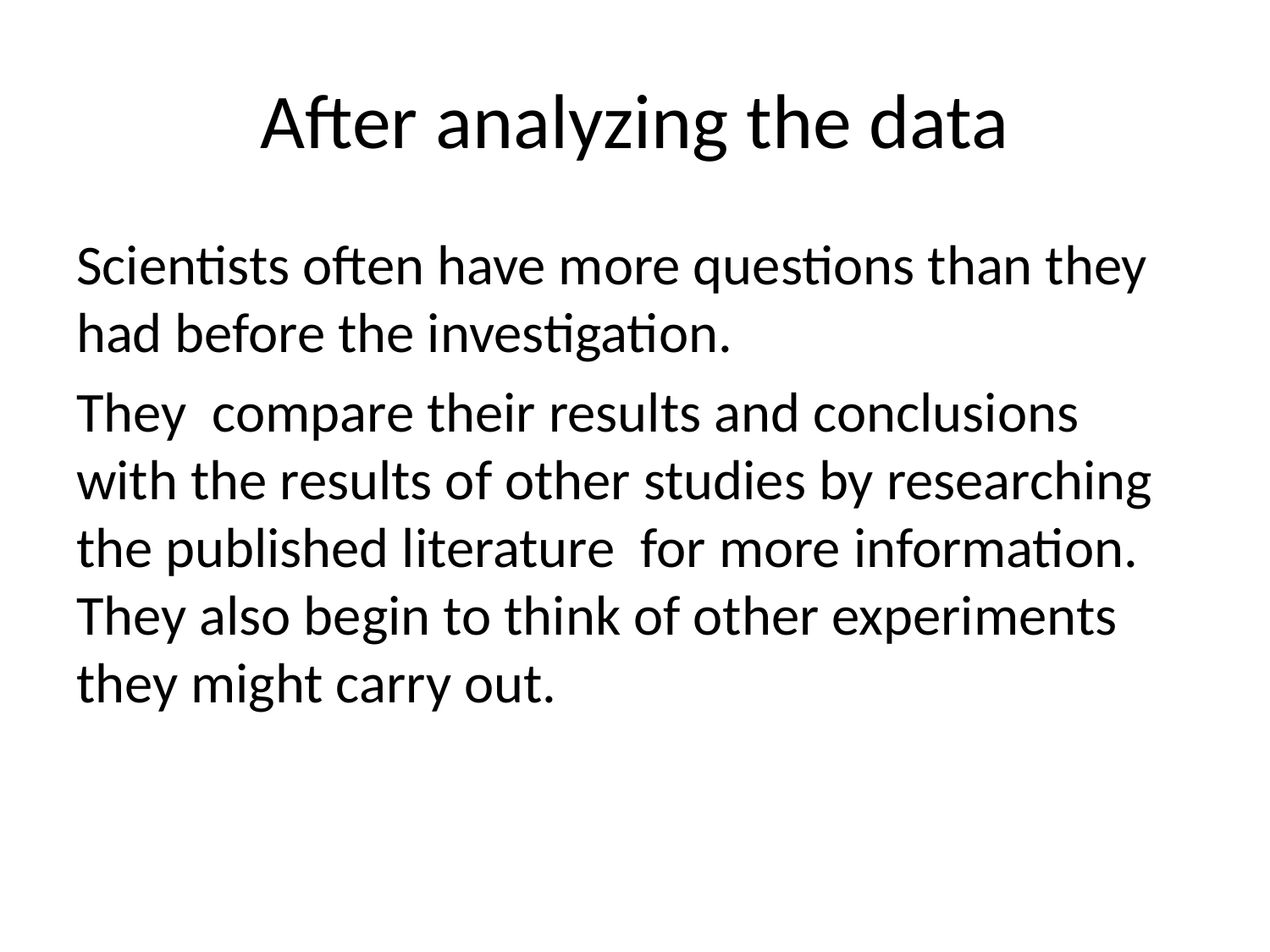

# After analyzing the data
Scientists often have more questions than they had before the investigation.
They  compare their results and conclusions with the results of other studies by researching the published literature  for more information. They also begin to think of other experiments they might carry out.